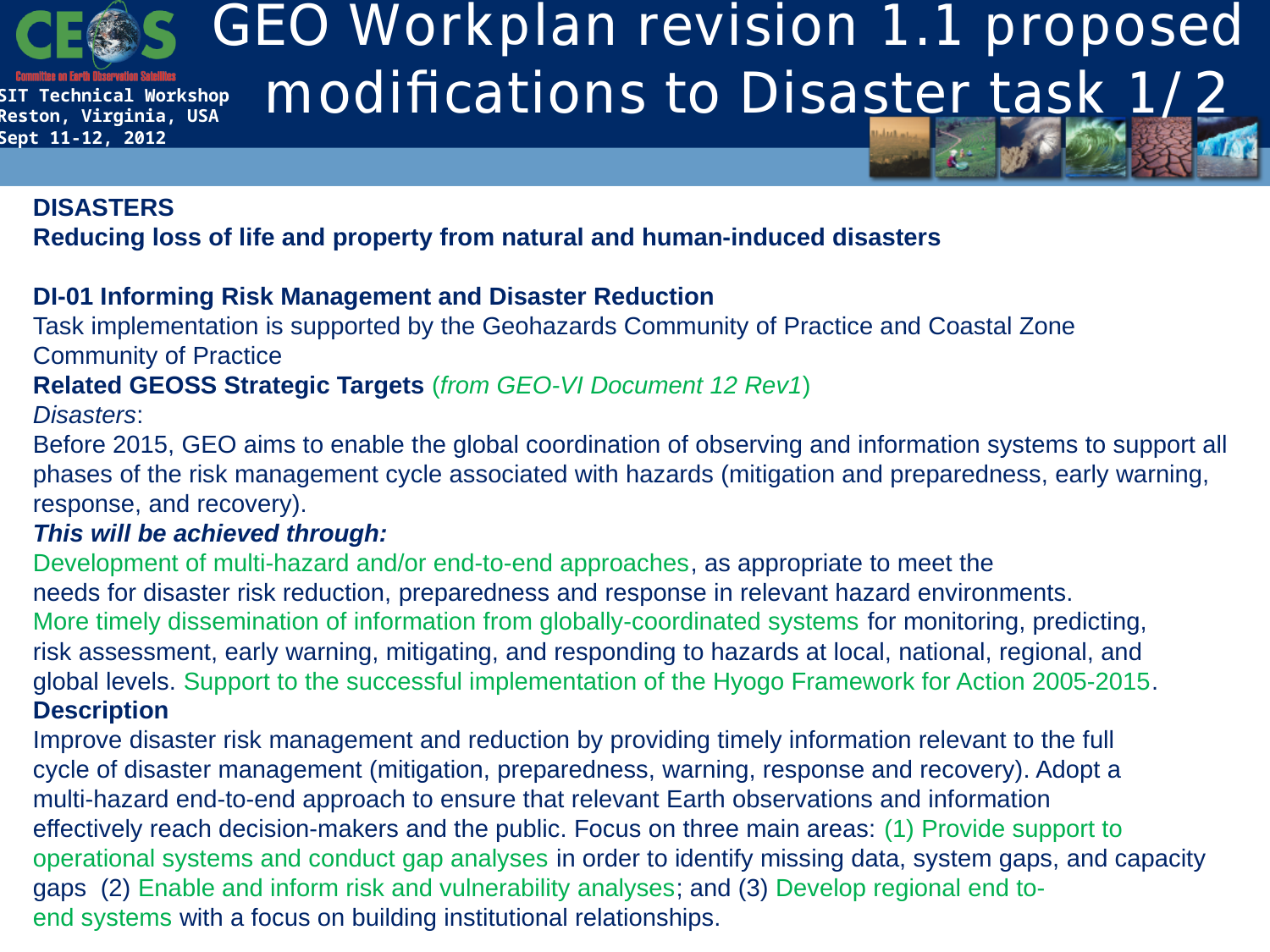

GEO Workplan revision 1.1 proposed modifications to Disaster task 1/2
DISASTERS
Reducing loss of life and property from natural and human-induced disasters

DI-01 Informing Risk Management and Disaster Reduction
Task implementation is supported by the Geohazards Community of Practice and Coastal Zone
Community of Practice
Related GEOSS Strategic Targets (from GEO-VI Document 12 Rev1)
Disasters:
Before 2015, GEO aims to enable the global coordination of observing and information systems to support all phases of the risk management cycle associated with hazards (mitigation and preparedness, early warning, response, and recovery).
This will be achieved through:
Development of multi-hazard and/or end-to-end approaches, as appropriate to meet the
needs for disaster risk reduction, preparedness and response in relevant hazard environments.
More timely dissemination of information from globally-coordinated systems for monitoring, predicting,
risk assessment, early warning, mitigating, and responding to hazards at local, national, regional, and
global levels. Support to the successful implementation of the Hyogo Framework for Action 2005-2015.
Description
Improve disaster risk management and reduction by providing timely information relevant to the full
cycle of disaster management (mitigation, preparedness, warning, response and recovery). Adopt a
multi-hazard end-to-end approach to ensure that relevant Earth observations and information
effectively reach decision-makers and the public. Focus on three main areas: (1) Provide support to
operational systems and conduct gap analyses in order to identify missing data, system gaps, and capacity gaps  (2) Enable and inform risk and vulnerability analyses; and (3) Develop regional end to-
end systems with a focus on building institutional relationships.